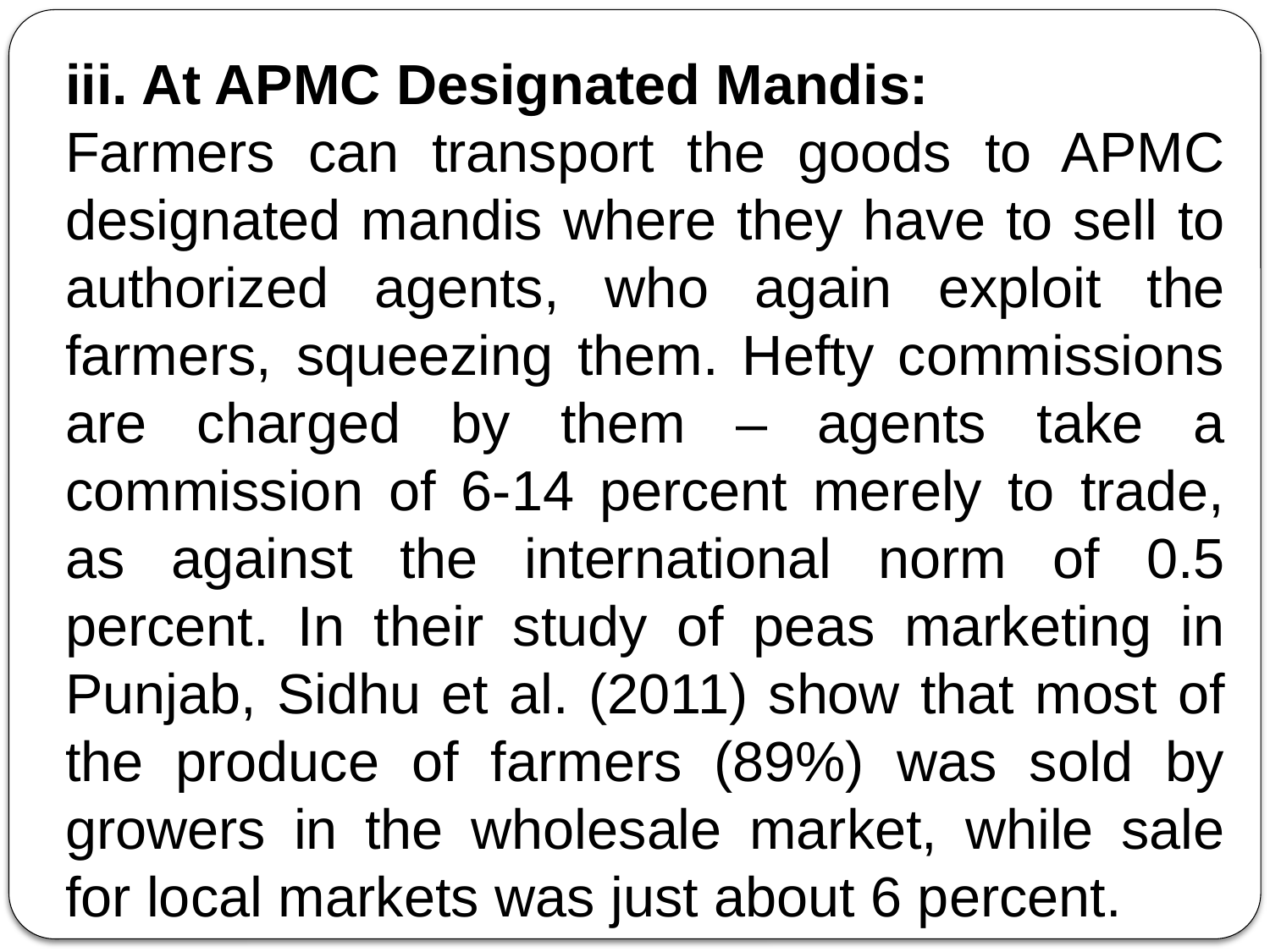

iii. At APMC Designated Mandis:
Farmers can transport the goods to APMC designated mandis where they have to sell to authorized agents, who again exploit the farmers, squeezing them. Hefty commissions are charged by them – agents take a commission of 6-14 percent merely to trade, as against the international norm of 0.5 percent. In their study of peas marketing in Punjab, Sidhu et al. (2011) show that most of the produce of farmers (89%) was sold by growers in the wholesale market, while sale for local mar­kets was just about 6 percent.